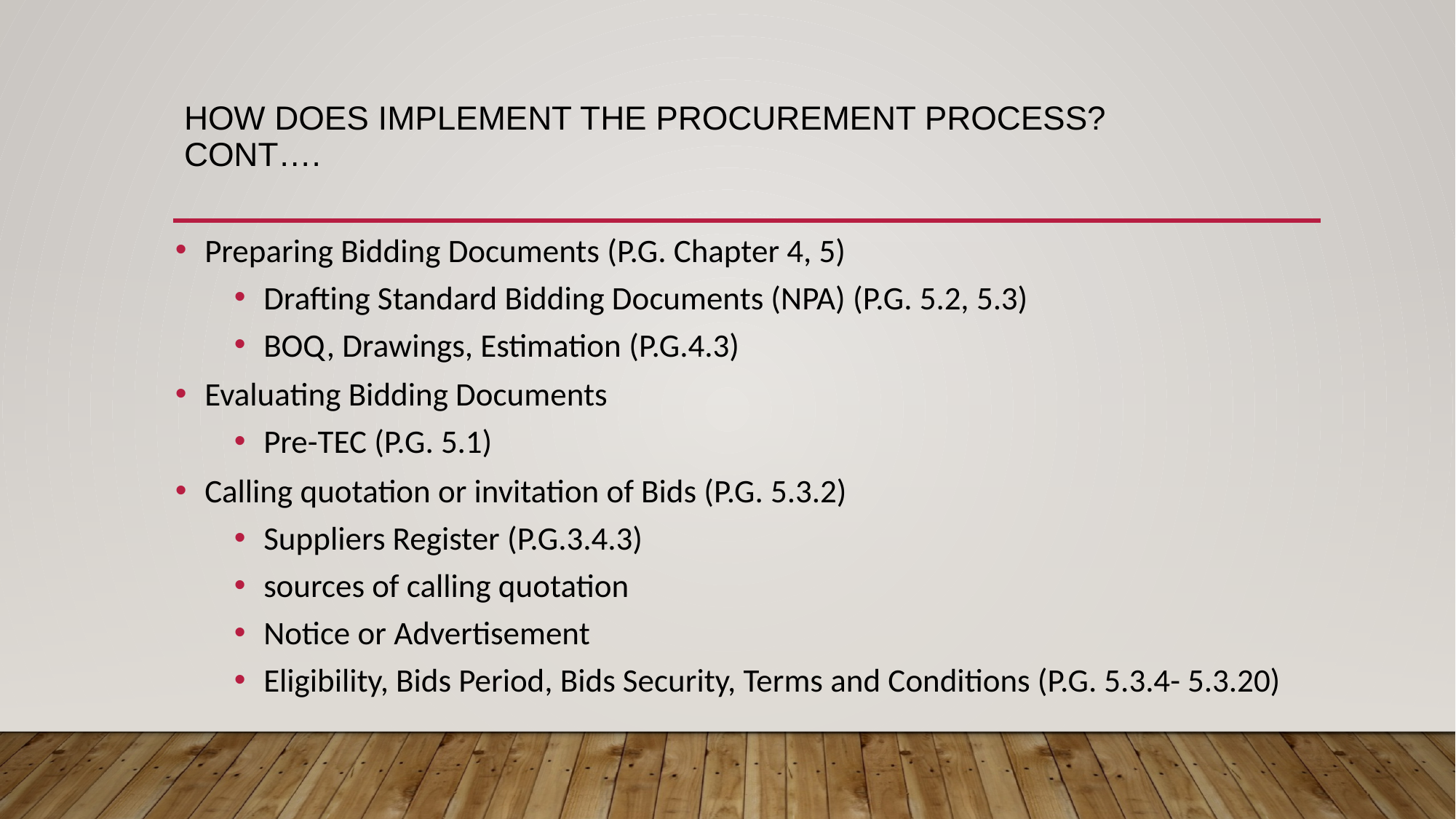

# How does implement the procurement process? Cont….
Preparing Bidding Documents (P.G. Chapter 4, 5)
Drafting Standard Bidding Documents (NPA) (P.G. 5.2, 5.3)
BOQ, Drawings, Estimation (P.G.4.3)
Evaluating Bidding Documents
Pre-TEC (P.G. 5.1)
Calling quotation or invitation of Bids (P.G. 5.3.2)
Suppliers Register (P.G.3.4.3)
sources of calling quotation
Notice or Advertisement
Eligibility, Bids Period, Bids Security, Terms and Conditions (P.G. 5.3.4- 5.3.20)